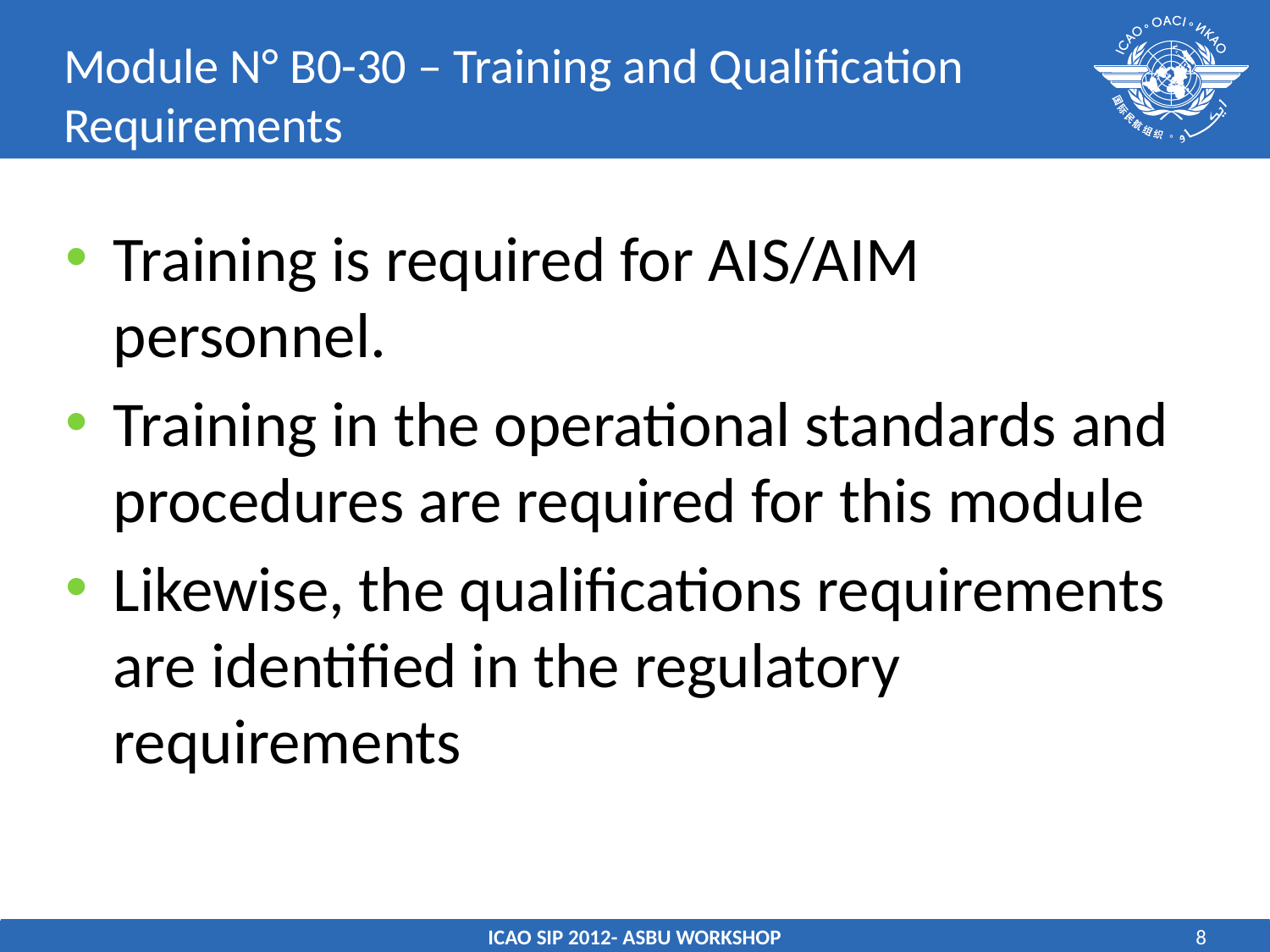

# Module N° B0-30 – Training and Qualification Requirements
Training is required for AIS/AIM personnel.
Training in the operational standards and procedures are required for this module
Likewise, the qualifications requirements are identified in the regulatory requirements

ICAO SIP 2012- ASBU WORKSHOP
8